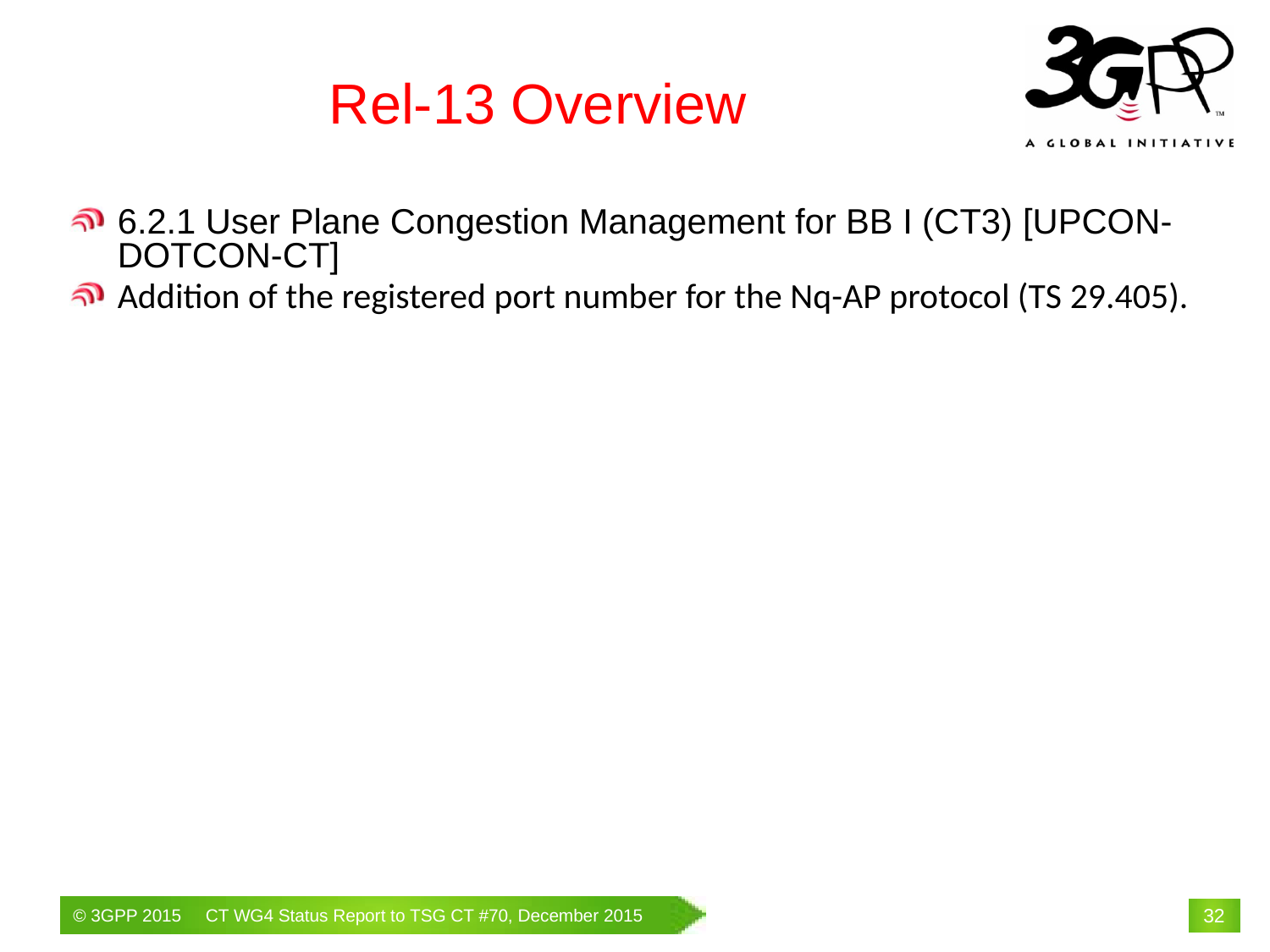

# Rel-13 Overview
6.2.1 User Plane Congestion Management for BB I (CT3) [UPCON-DOTCON-CT]
Addition of the registered port number for the Nq-AP protocol (TS 29.405).